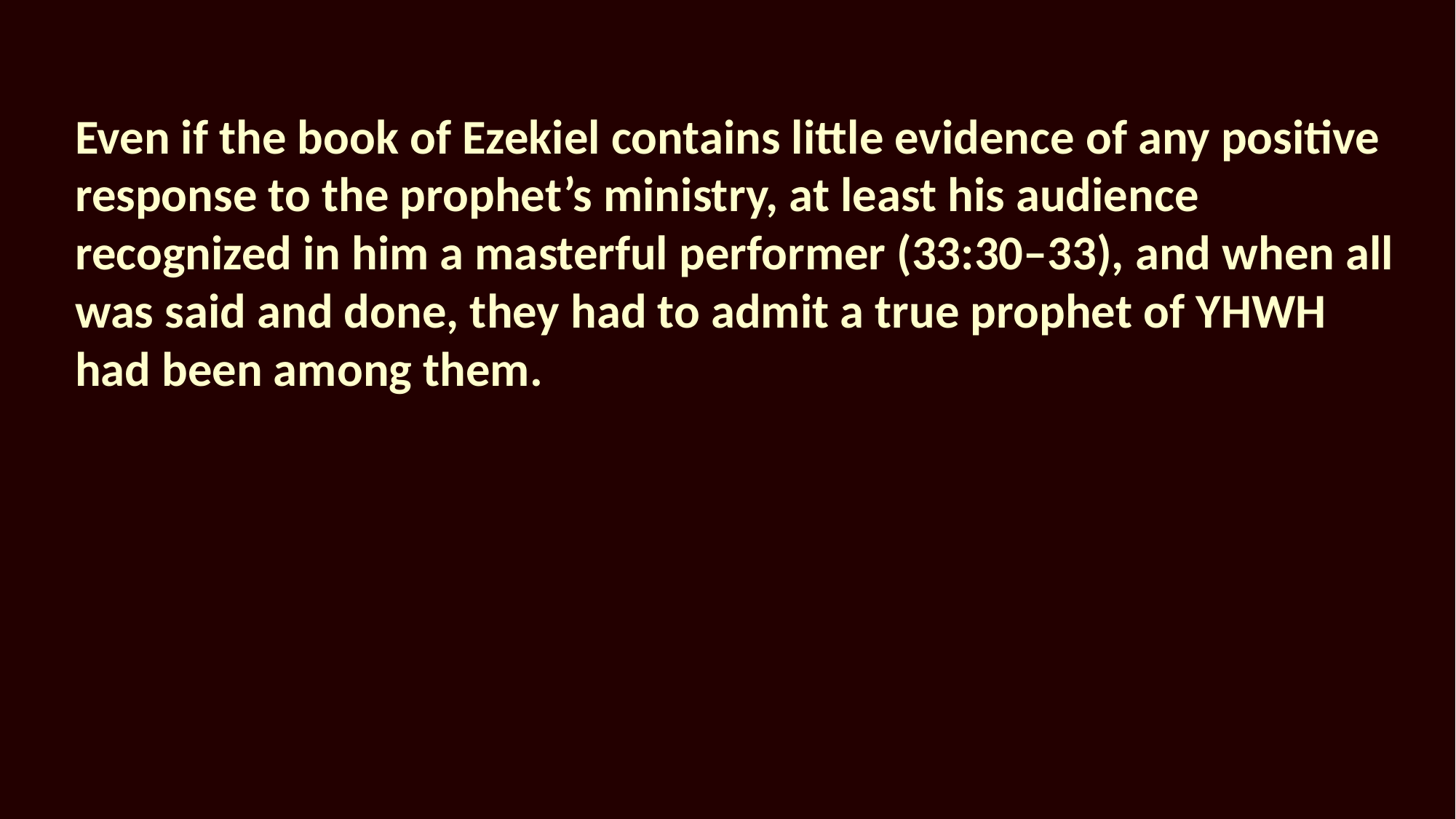

Even if the book of Ezekiel contains little evidence of any positive response to the prophet’s ministry, at least his audience recognized in him a masterful performer (33:30–33), and when all was said and done, they had to admit a true prophet of YHWH had been among them.